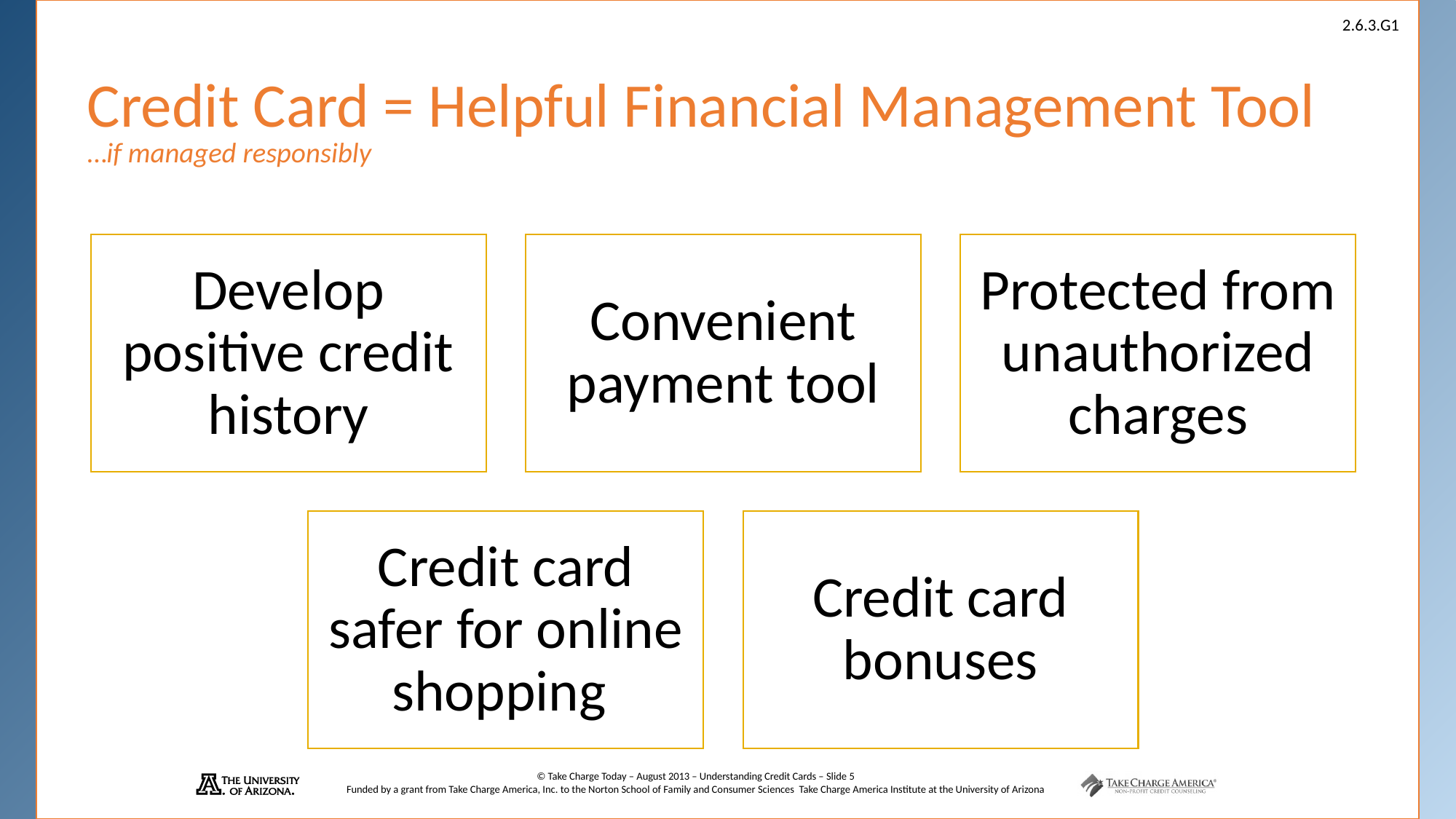

# Credit Card = Helpful Financial Management Tool …if managed responsibly
Develop positive credit history
Convenient payment tool
Protected from unauthorized charges
Credit card safer for online shopping
Credit card bonuses